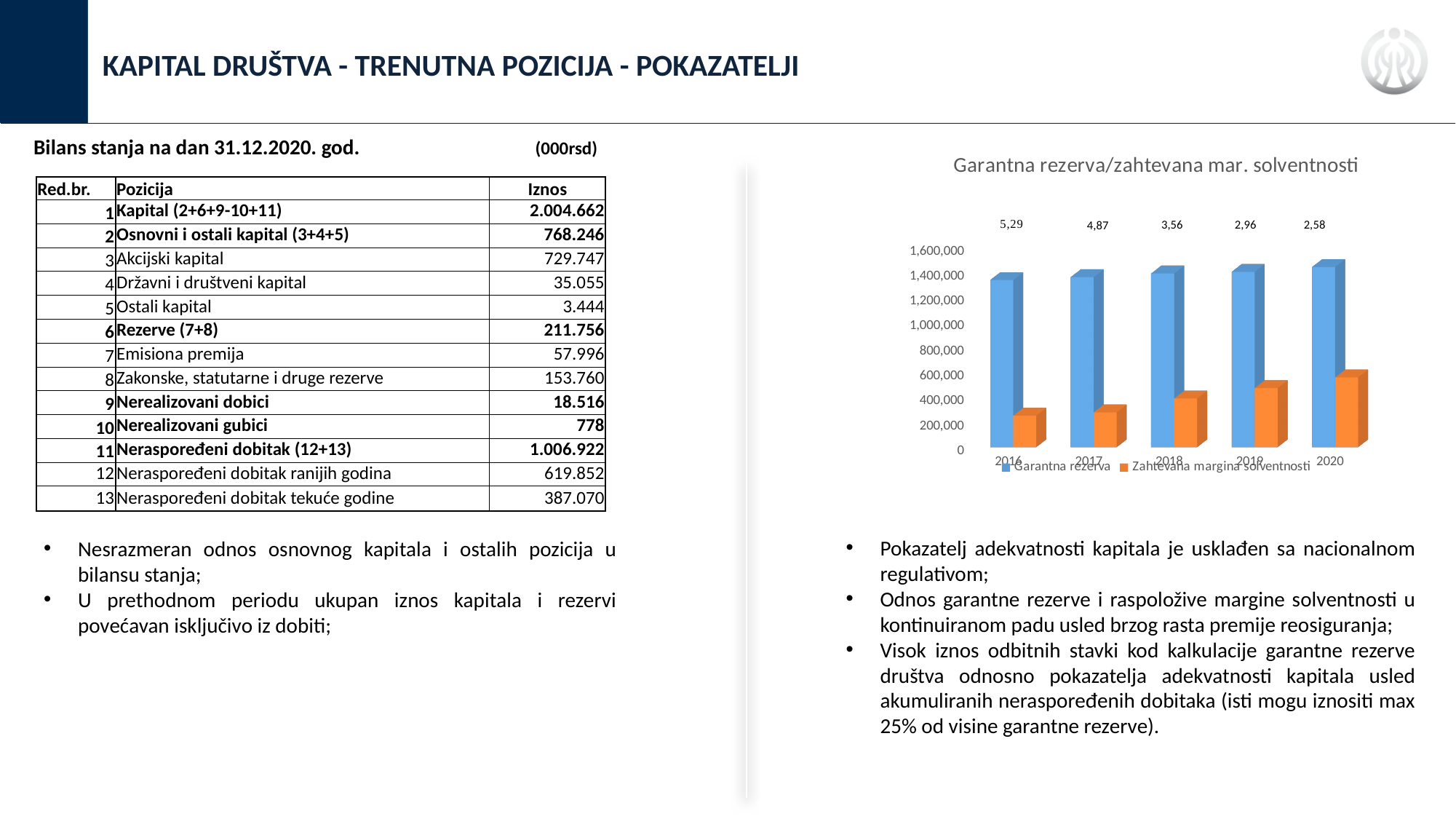

# KAPITAL DRUŠTVA - TRENUTNA POZICIJA - POKAZATELJI
Bilans stanja na dan 31.12.2020. god.                                     (000rsd)

[unsupported chart]

| Red.br. | Pozicija | Iznos |
| --- | --- | --- |
| 1 | Kapital (2+6+9-10+11) | 2.004.662 |
| 2 | Osnovni i ostali kapital (3+4+5) | 768.246 |
| 3 | Akcijski kapital | 729.747 |
| 4 | Državni i društveni kapital | 35.055 |
| 5 | Ostali kapital | 3.444 |
| 6 | Rezerve (7+8) | 211.756 |
| 7 | Emisiona premija | 57.996 |
| 8 | Zakonske, statutarne i druge rezerve | 153.760 |
| 9 | Nerealizovani dobici | 18.516 |
| 10 | Nerealizovani gubici | 778 |
| 11 | Neraspoređeni dobitak (12+13) | 1.006.922 |
| 12 | Neraspoređeni dobitak ranijih godina | 619.852 |
| 13 | Neraspoređeni dobitak tekuće godine | 387.070 |
2,96
2,58
3,56
4,87
Pokazatelj adekvatnosti kapitala je usklađen sa nacionalnom regulativom;
Odnos garantne rezerve i raspoložive margine solventnosti u kontinuiranom padu usled brzog rasta premije reosiguranja;
Visok iznos odbitnih stavki kod kalkulacije garantne rezerve društva odnosno pokazatelja adekvatnosti kapitala usled akumuliranih neraspoređenih dobitaka (isti mogu iznositi max 25% od visine garantne rezerve).

Nesrazmeran odnos osnovnog kapitala i ostalih pozicija u bilansu stanja;
U prethodnom periodu ukupan iznos kapitala i rezervi povećavan isključivo iz dobiti;